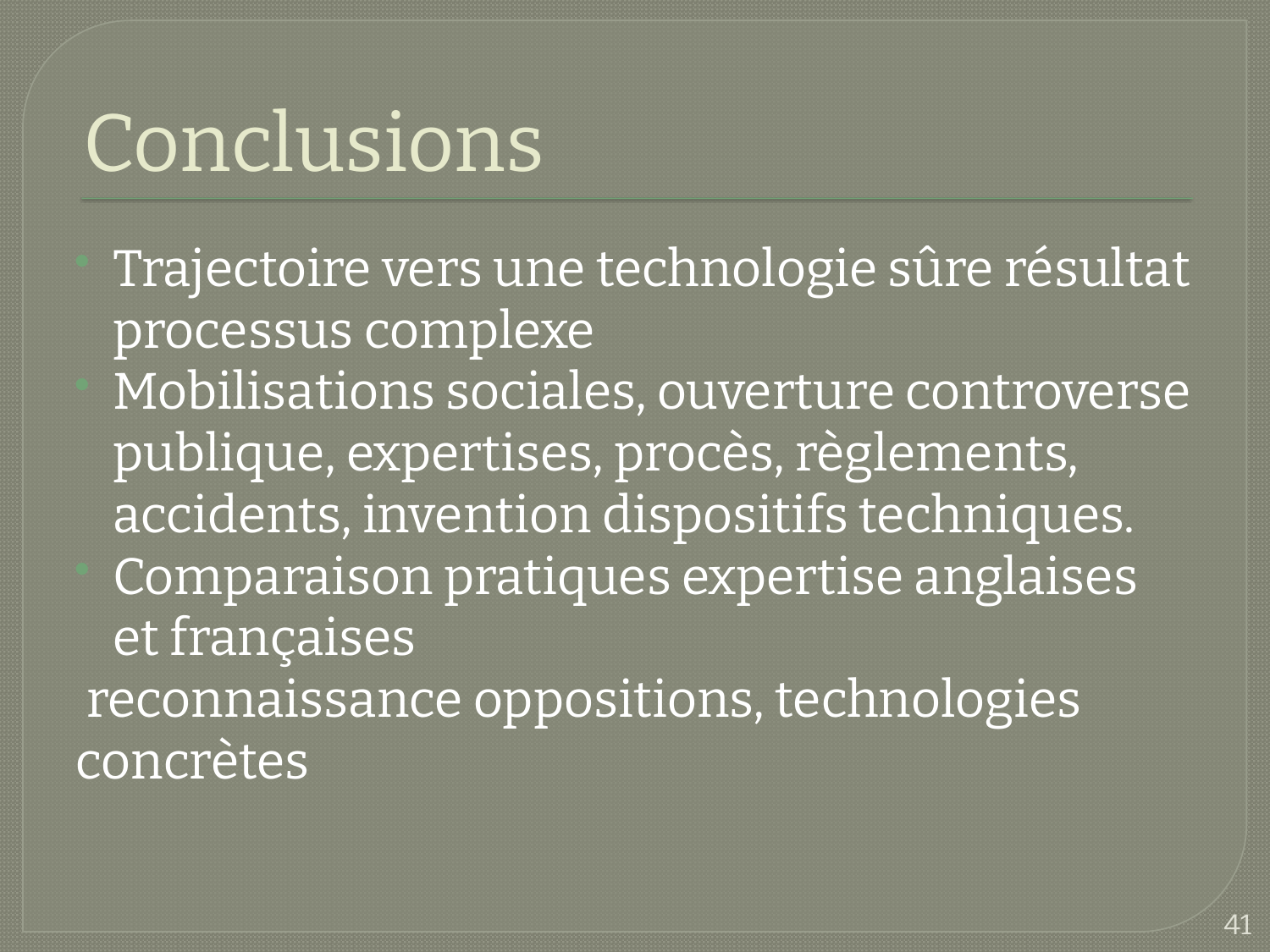

# Conclusions
Trajectoire vers une technologie sûre résultat processus complexe
Mobilisations sociales, ouverture controverse publique, expertises, procès, règlements, accidents, invention dispositifs techniques.
Comparaison pratiques expertise anglaises et françaises
 reconnaissance oppositions, technologies concrètes
41